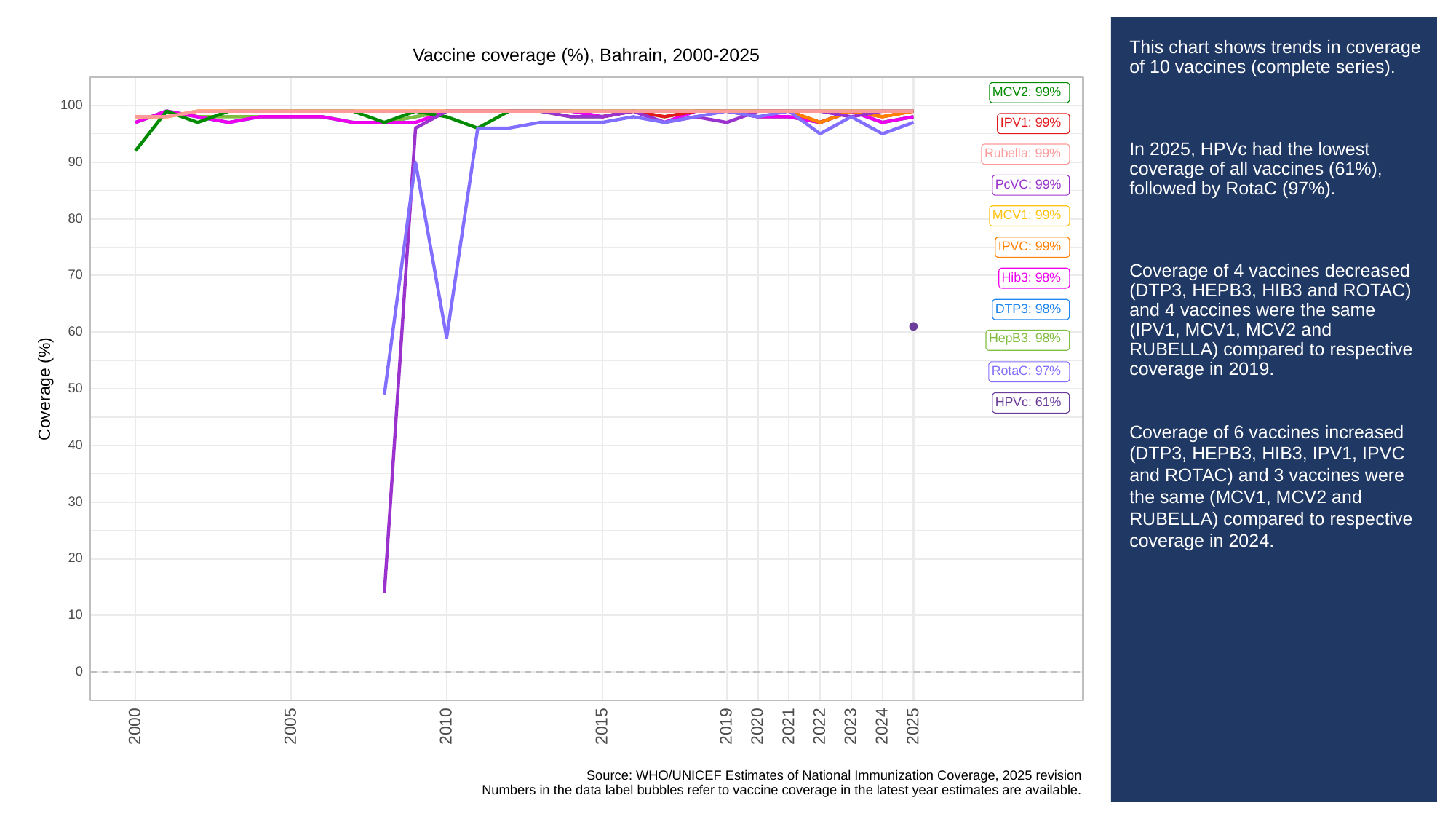

# This chart shows trends in coverage of 10 vaccines (complete series).

In 2025, HPVc had the lowest coverage of all vaccines (61%), followed by RotaC (97%).

Coverage of 4 vaccines decreased (DTP3, HEPB3, HIB3 and ROTAC) and 4 vaccines were the same (IPV1, MCV1, MCV2 and RUBELLA) compared to respective coverage in 2019.

Coverage of 6 vaccines increased (DTP3, HEPB3, HIB3, IPV1, IPVC and ROTAC) and 3 vaccines were the same (MCV1, MCV2 and RUBELLA) compared to respective coverage in 2024.

Vaccine coverage (%), Bahrain, 2000-2025

MCV2: 99%

100

IPV1: 99%

Rubella: 99%
90

PcVC: 99%

MCV1: 99%
80

IPVC: 99%

70
Hib3: 98%

DTP3: 98%

60

HepB3: 98%

RotaC: 97%
Coverage (%)
50

HPVc: 61%

40

30

20

10

0

2023
2000
2005
2010
2015
2019
2020
2021
2022
2024
2025
Source: WHO/UNICEF Estimates of National Immunization Coverage, 2025 revision
Numbers in the data label bubbles refer to vaccine coverage in the latest year estimates are available.